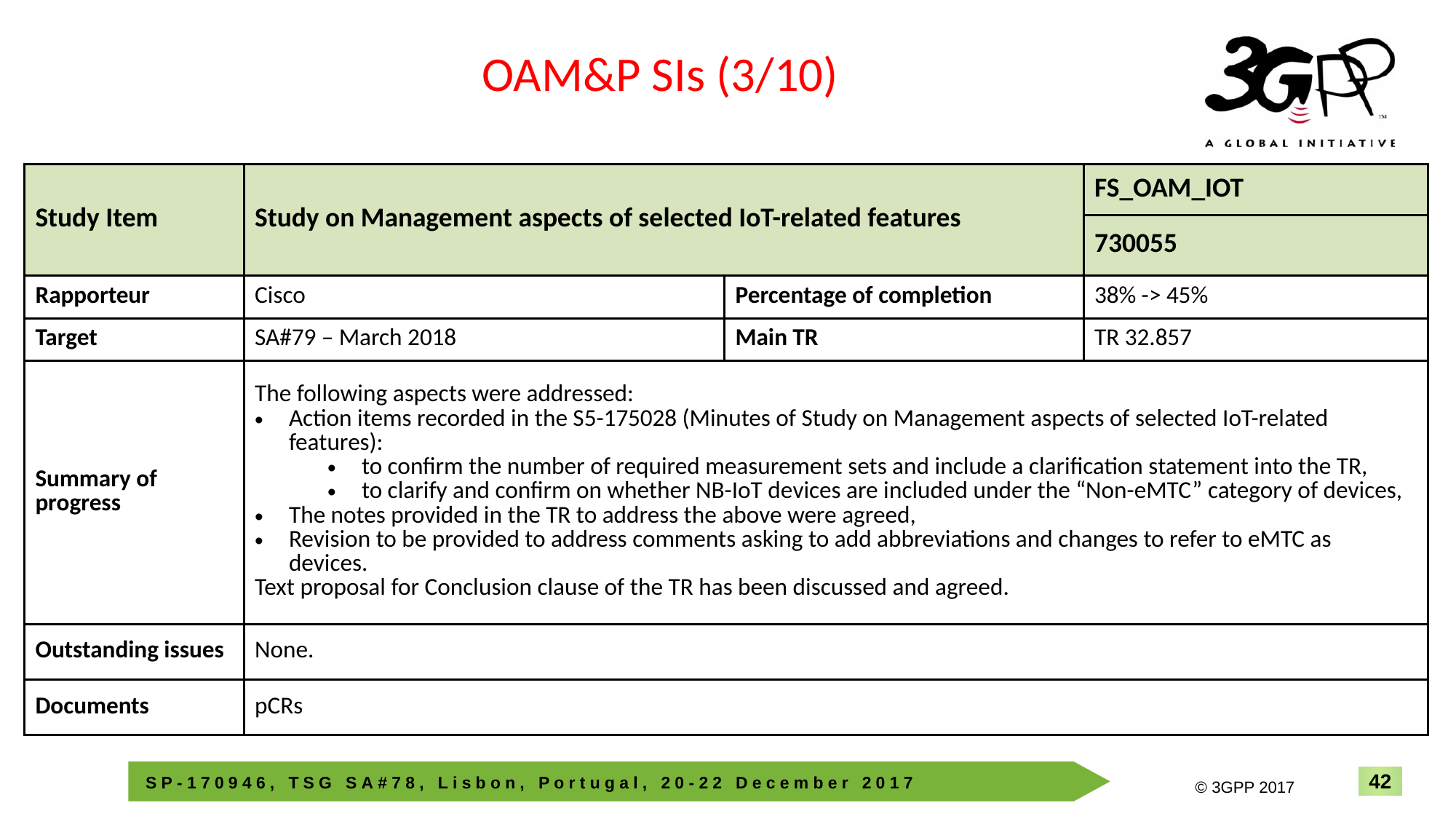

OAM&P SIs (3/10)
| Study Item | Study on Management aspects of selected IoT-related features |  | FS\_OAM\_IOT |
| --- | --- | --- | --- |
|  |  |  | 730055 |
| Rapporteur | Cisco | Percentage of completion | 38% -> 45% |
| Target | SA#79 – March 2018 | Main TR | TR 32.857 |
| Summary of progress | The following aspects were addressed: Action items recorded in the S5-175028 (Minutes of Study on Management aspects of selected IoT-related features): to confirm the number of required measurement sets and include a clarification statement into the TR, to clarify and confirm on whether NB-IoT devices are included under the “Non-eMTC” category of devices, The notes provided in the TR to address the above were agreed, Revision to be provided to address comments asking to add abbreviations and changes to refer to eMTC as devices. Text proposal for Conclusion clause of the TR has been discussed and agreed. |  |  |
| Outstanding issues | None. |  |  |
| Documents | pCRs |  |  |